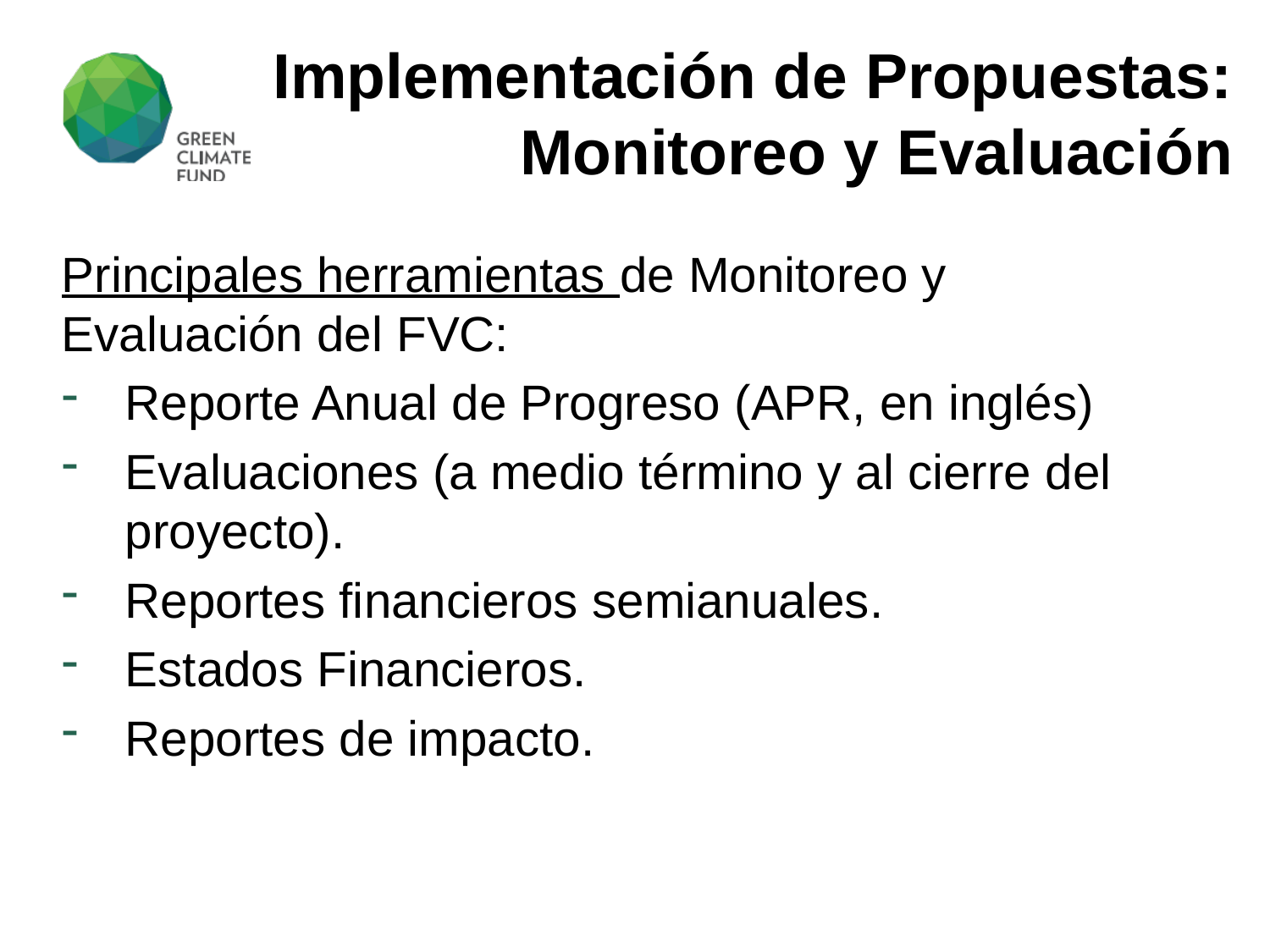

# Implementación de Propuestas: Monitoreo y Evaluación
Principales herramientas de Monitoreo y Evaluación del FVC:
Reporte Anual de Progreso (APR, en inglés)
Evaluaciones (a medio término y al cierre del proyecto).
Reportes financieros semianuales.
Estados Financieros.
Reportes de impacto.